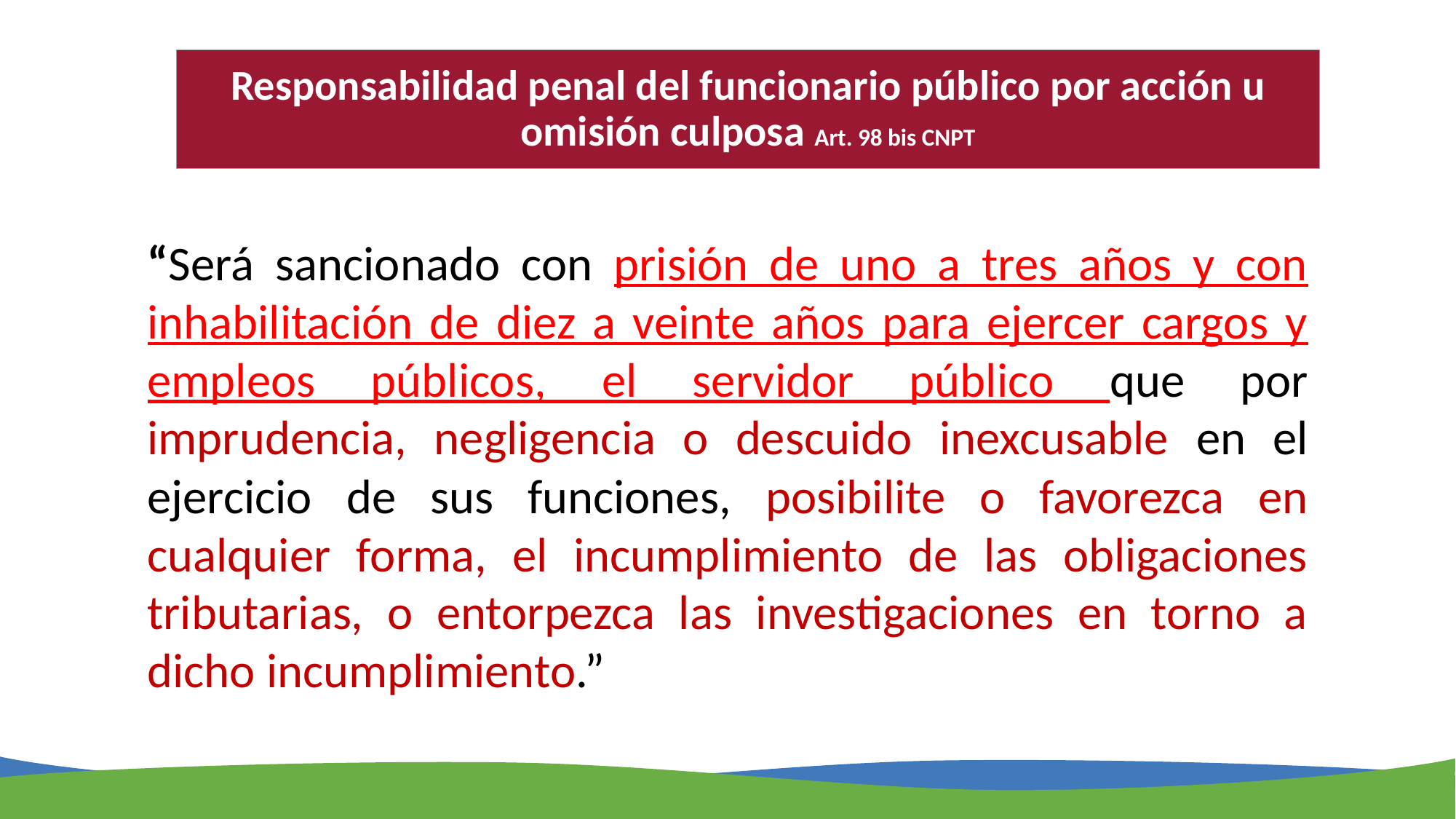

# Responsabilidad penal del funcionario público por acción u omisión culposa Art. 98 bis CNPT
“Será sancionado con prisión de uno a tres años y con inhabilitación de diez a veinte años para ejercer cargos y empleos públicos, el servidor público que por imprudencia, negligencia o descuido inexcusable en el ejercicio de sus funciones, posibilite o favorezca en cualquier forma, el incumplimiento de las obligaciones tributarias, o entorpezca las investigaciones en torno a dicho incumplimiento.”